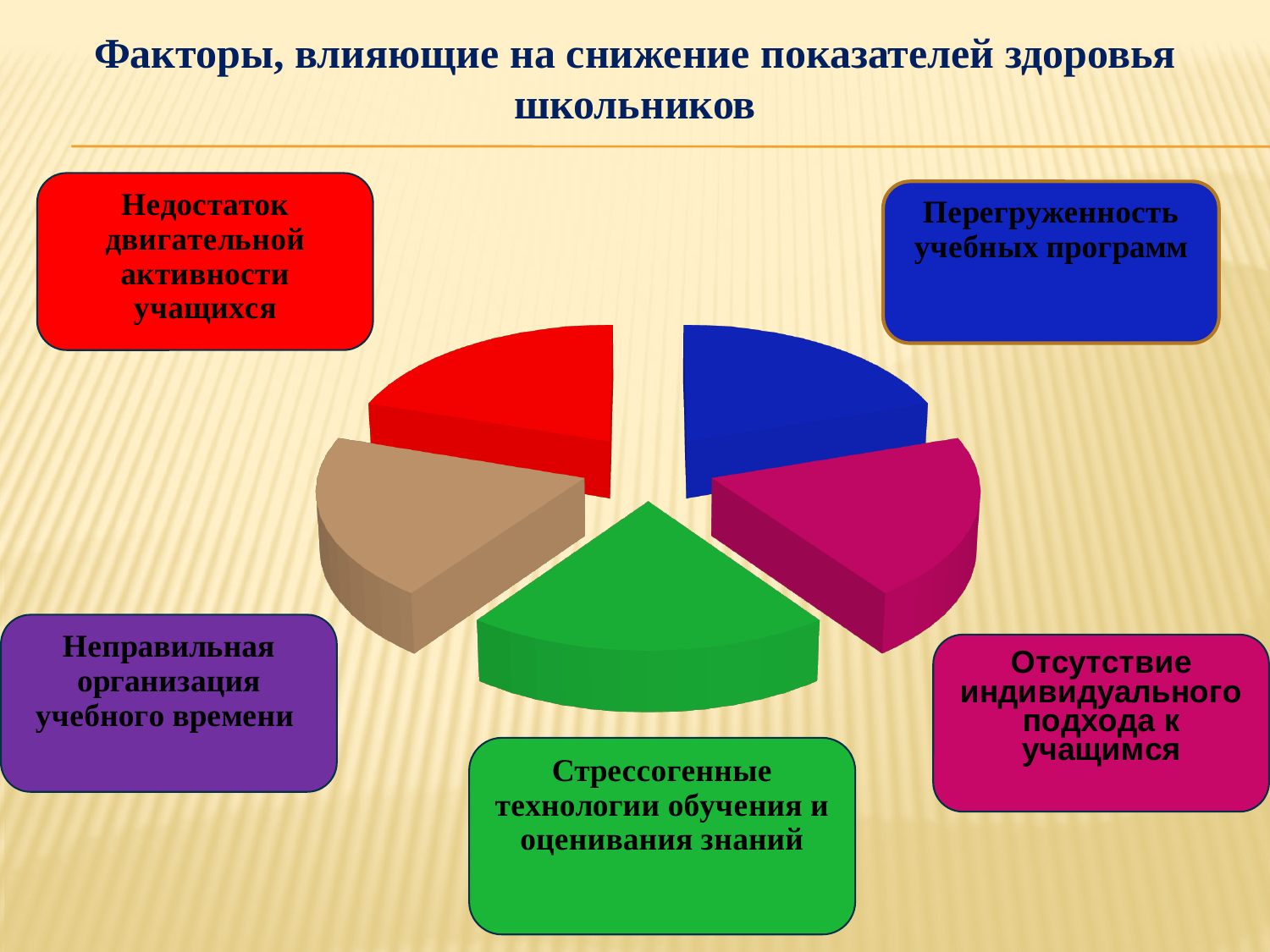

# Факторы, влияющие на снижение показателей здоровья школьников

[unsupported chart]